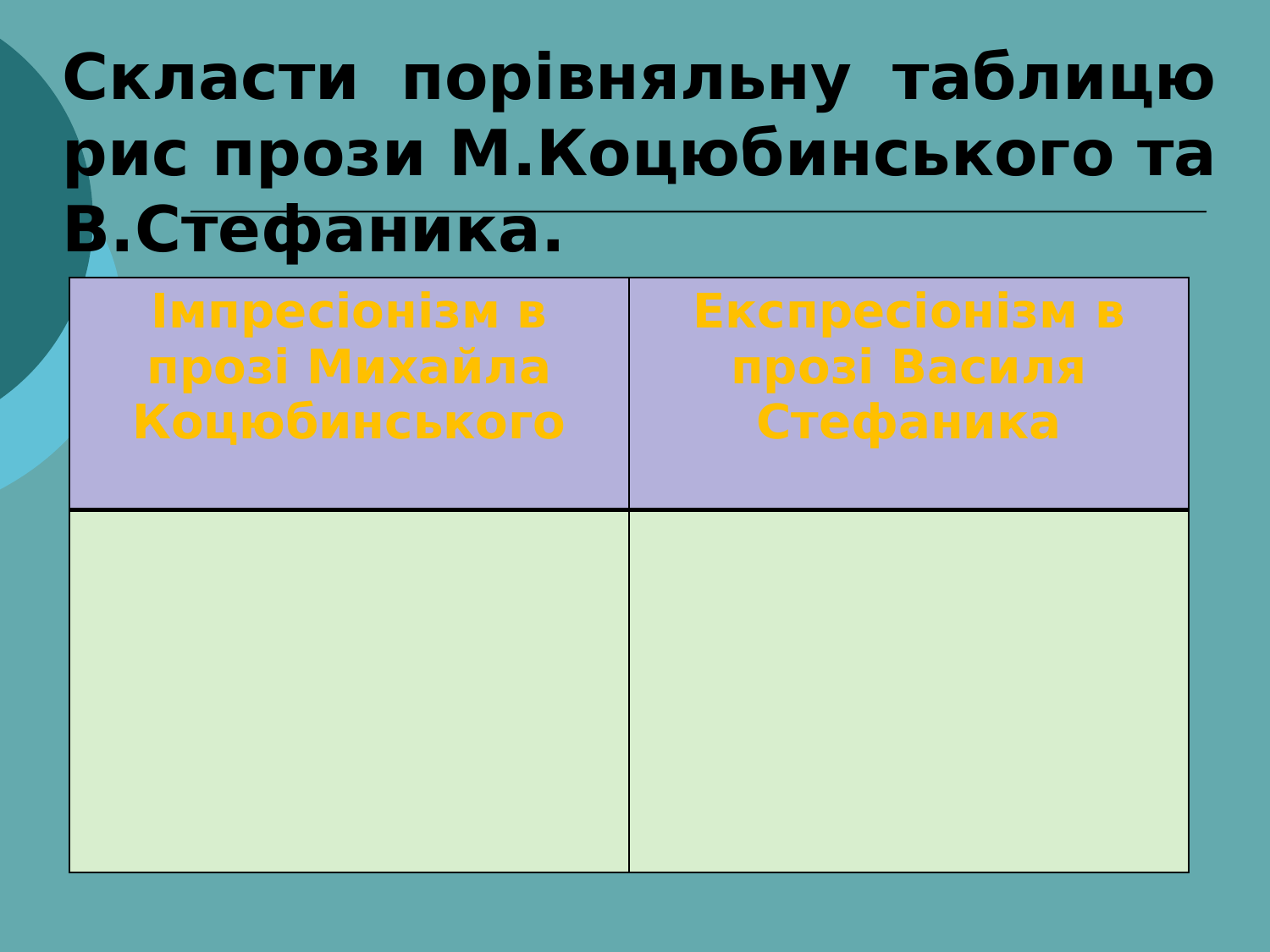

Скласти порівняльну таблицю рис прози М.Коцюбинського та В.Стефаника.
| Імпресіонізм в прозі Михайла Коцюбинського | Експресіонізм в прозі Василя Стефаника |
| --- | --- |
|  |  |